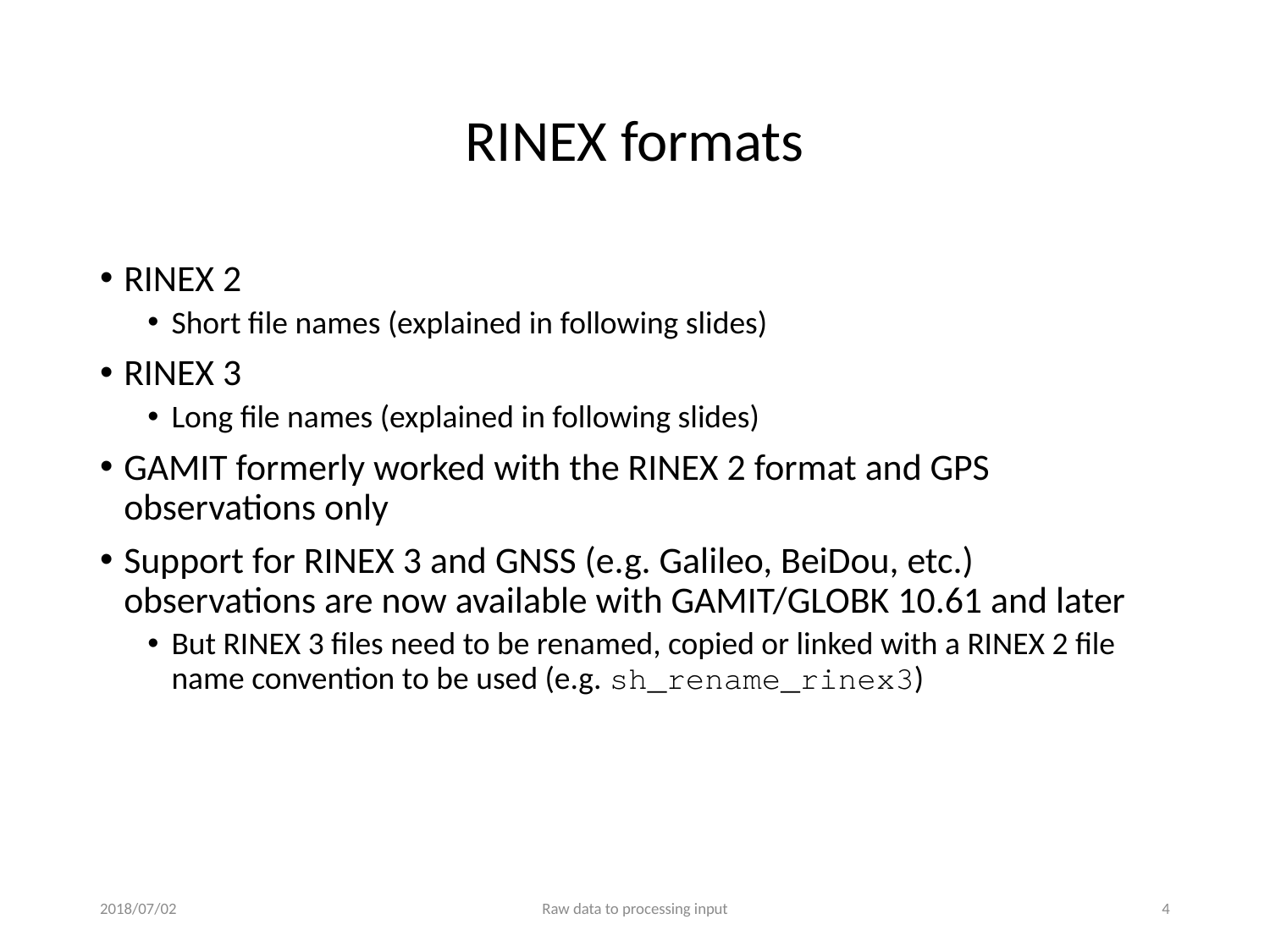

# RINEX formats
RINEX 2
Short file names (explained in following slides)
RINEX 3
Long file names (explained in following slides)
GAMIT formerly worked with the RINEX 2 format and GPS observations only
Support for RINEX 3 and GNSS (e.g. Galileo, BeiDou, etc.) observations are now available with GAMIT/GLOBK 10.61 and later
But RINEX 3 files need to be renamed, copied or linked with a RINEX 2 file name convention to be used (e.g. sh_rename_rinex3)
2018/07/02
Raw data to processing input
4